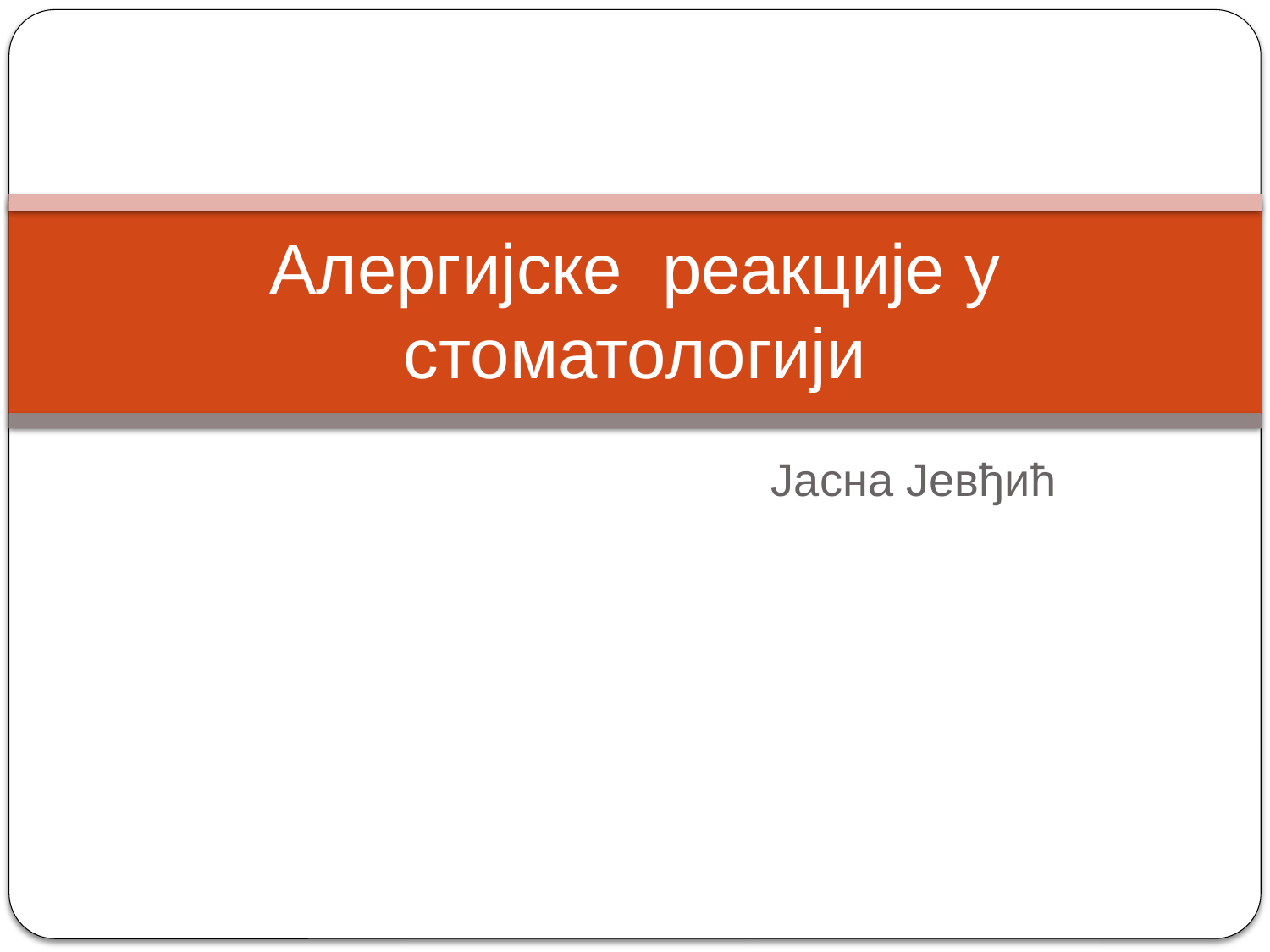

# Алергијске  реакције у стоматологији
Јасна Јевђић